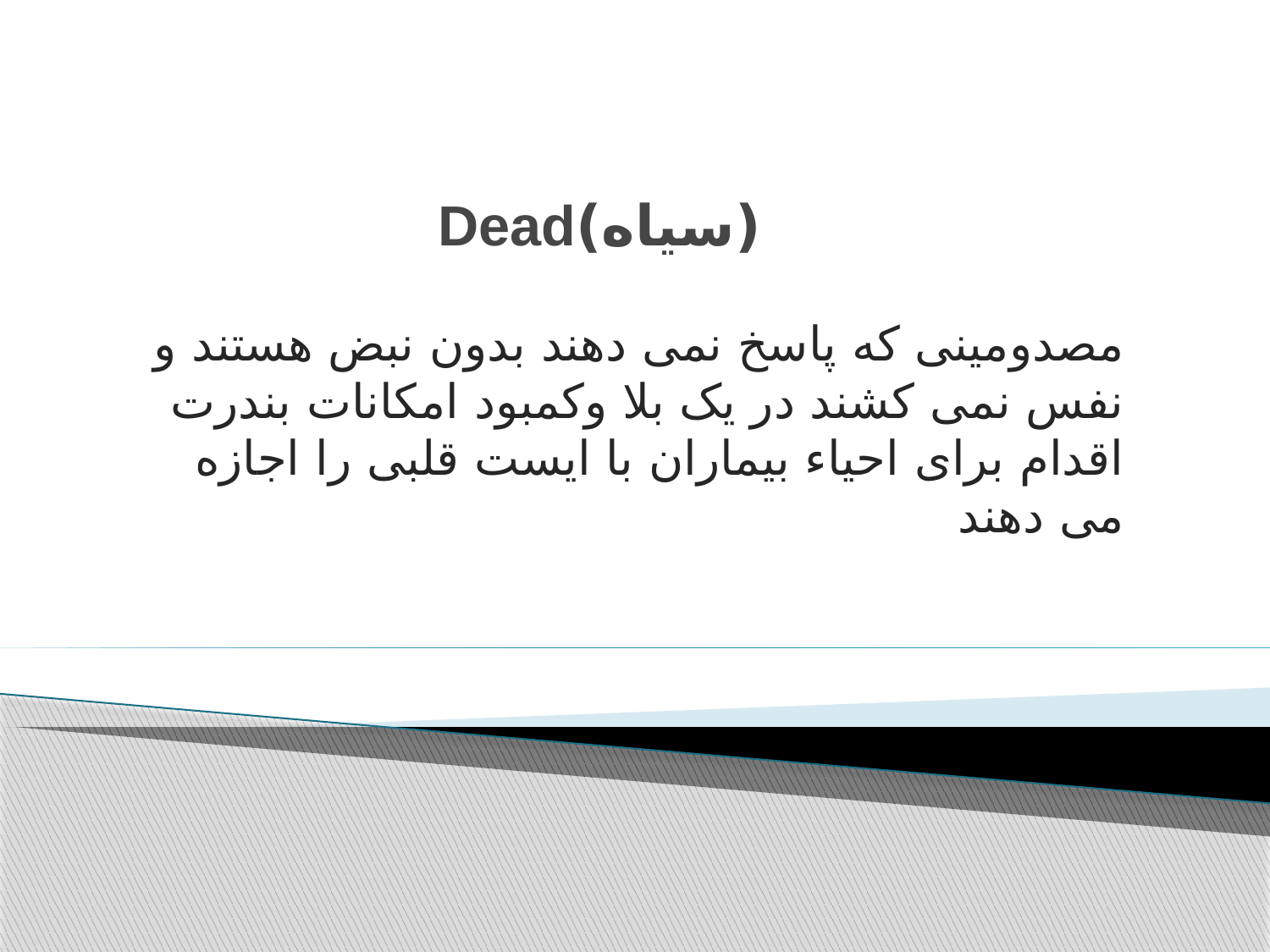

# (سیاه)Dead
مصدومینی که پاسخ نمی دهند بدون نبض هستند و نفس نمی کشند در یک بلا وکمبود امکانات بندرت اقدام برای احیاء بیماران با ایست قلبی را اجازه می دهند